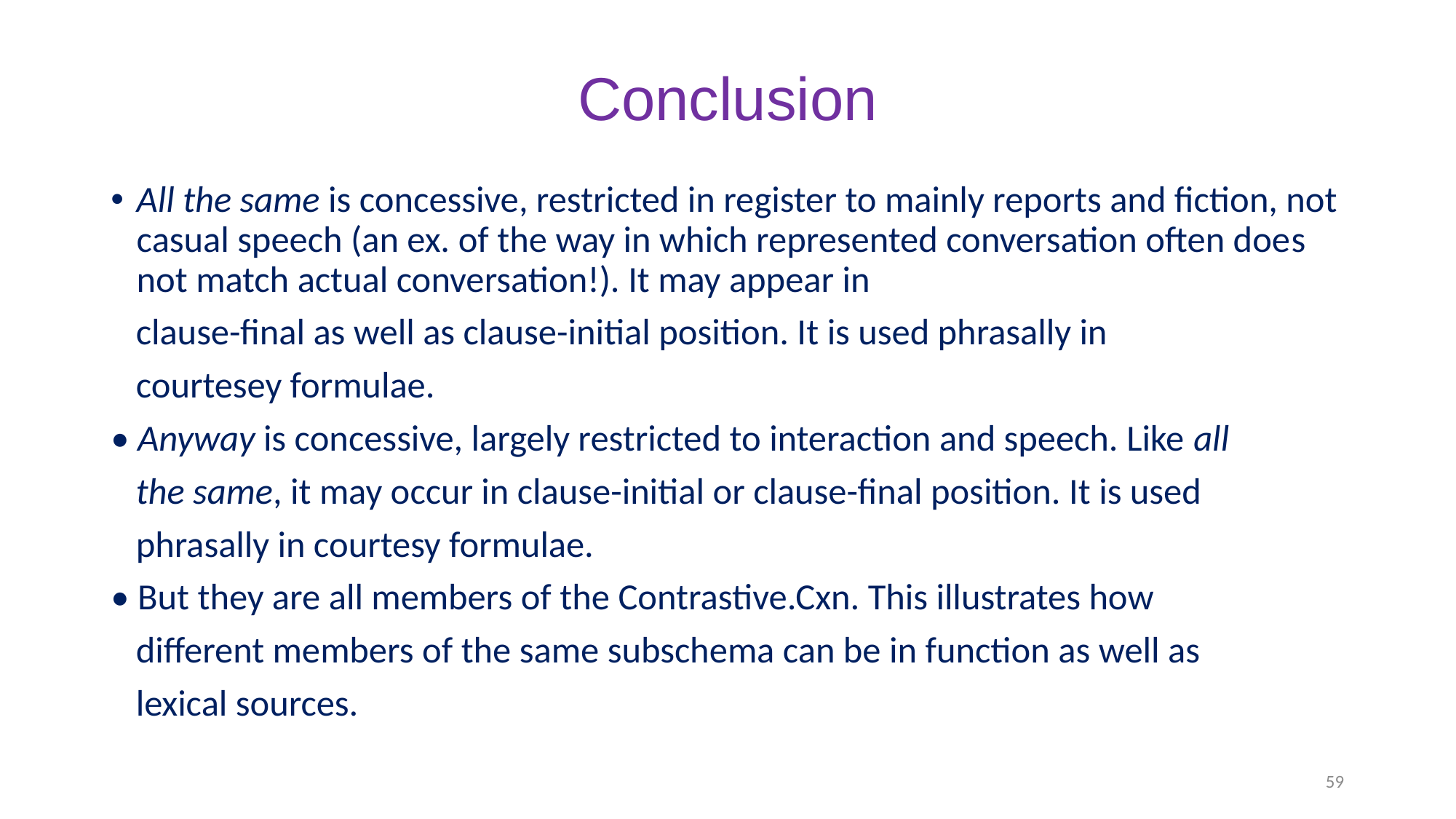

# Conclusion
All the same is concessive, restricted in register to mainly reports and fiction, not casual speech (an ex. of the way in which represented conversation often does not match actual conversation!). It may appear in
   clause-final as well as clause-initial position. It is used phrasally in
   courtesey formulae.
• Anyway is concessive, largely restricted to interaction and speech. Like all
   the same, it may occur in clause-initial or clause-final position. It is used
   phrasally in courtesy formulae.
• But they are all members of the Contrastive.Cxn. This illustrates how
   different members of the same subschema can be in function as well as
   lexical sources.

59